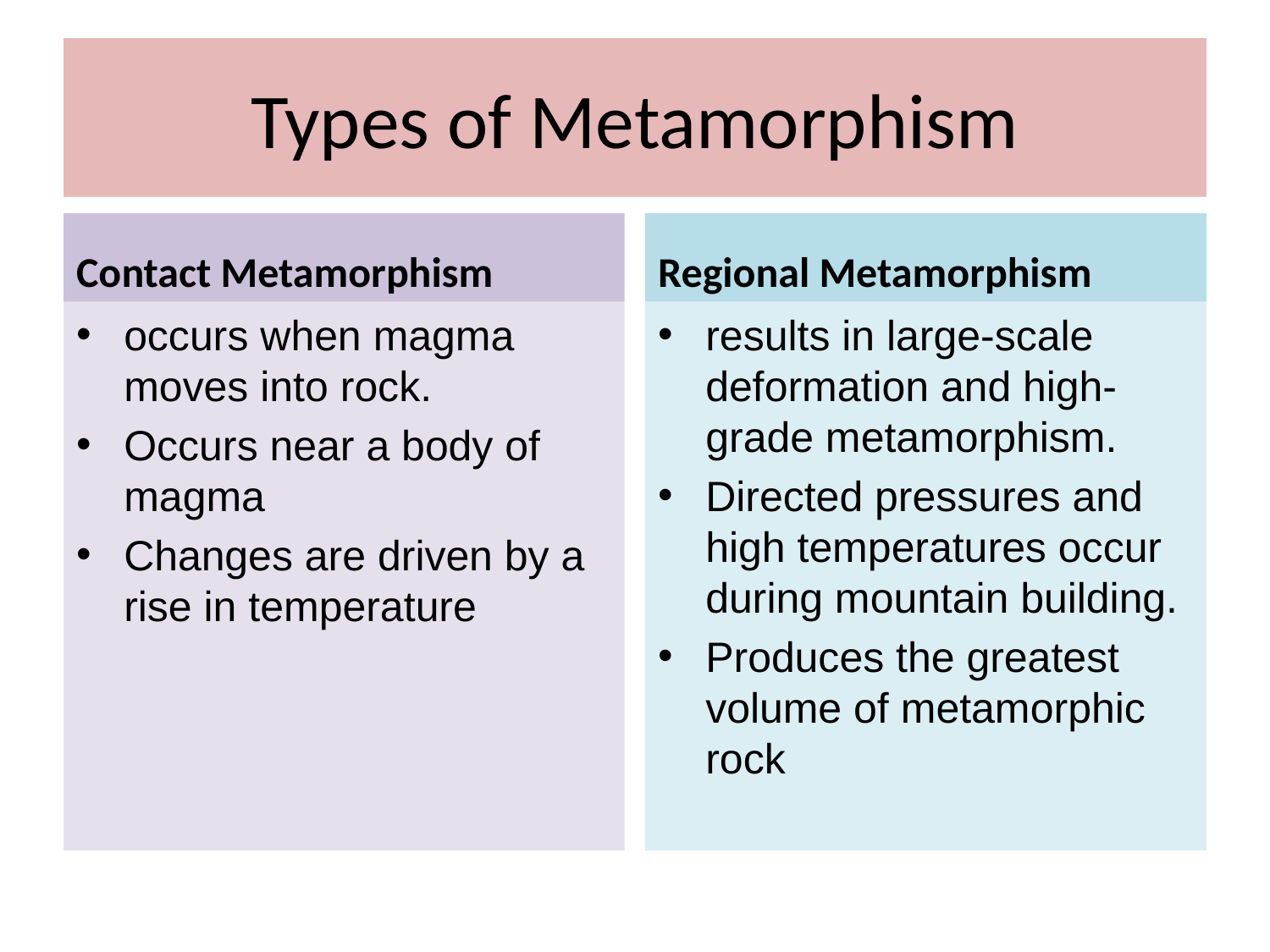

# Types of Metamorphism
Contact Metamorphism
Regional Metamorphism
occurs when magma moves into rock.
Occurs near a body of magma
Changes are driven by a rise in temperature
results in large-scale deformation and high-grade metamorphism.
Directed pressures and high temperatures occur during mountain building.
Produces the greatest volume of metamorphic rock